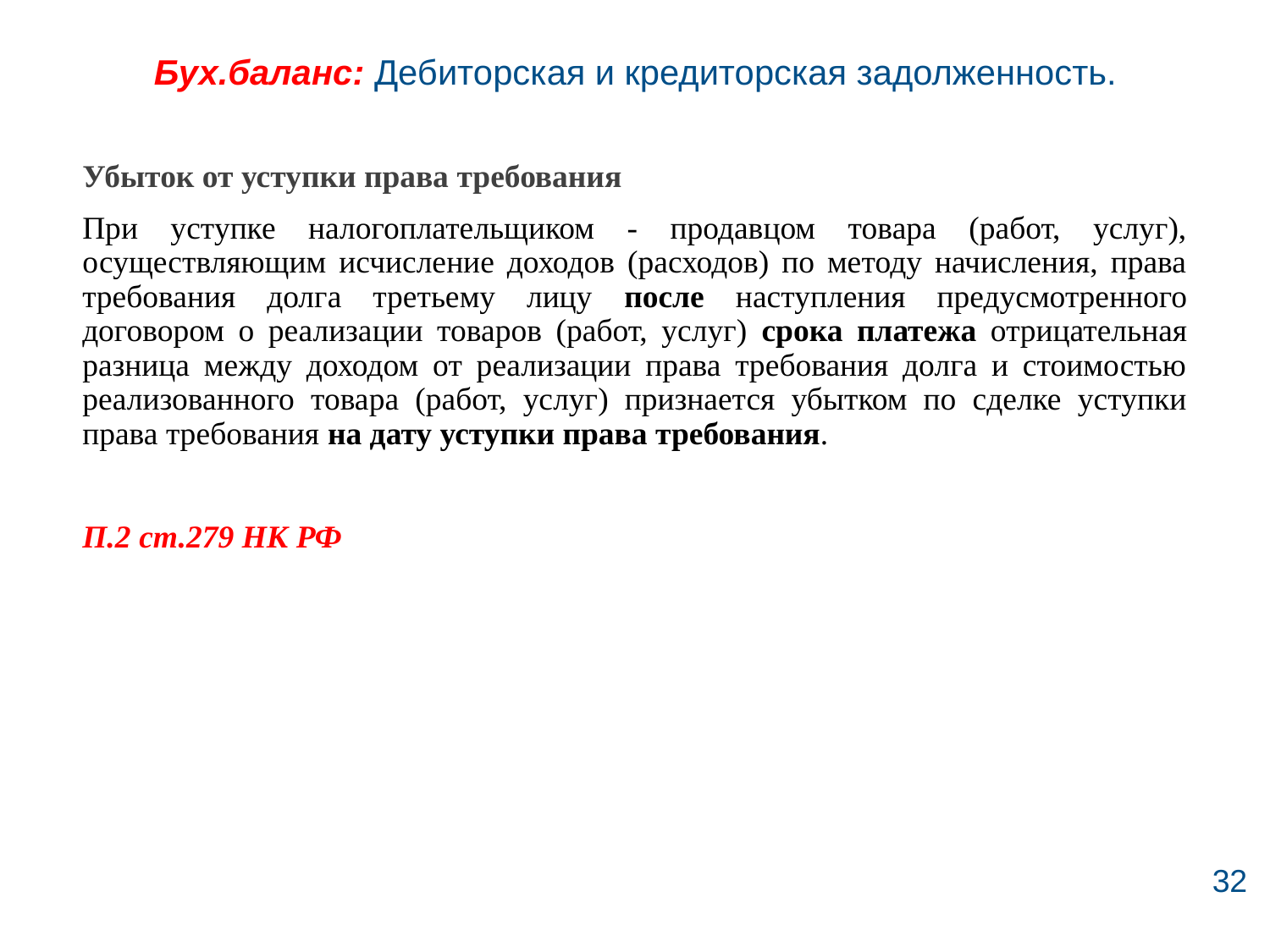

# Бух.баланс: Дебиторская и кредиторская задолженность.

Убыток от уступки права требования
При уступке налогоплательщиком - продавцом товара (работ, услуг), осуществляющим исчисление доходов (расходов) по методу начисления, права требования долга третьему лицу после наступления предусмотренного договором о реализации товаров (работ, услуг) срока платежа отрицательная разница между доходом от реализации права требования долга и стоимостью реализованного товара (работ, услуг) признается убытком по сделке уступки права требования на дату уступки права требования.

П.2 ст.279 НК РФ